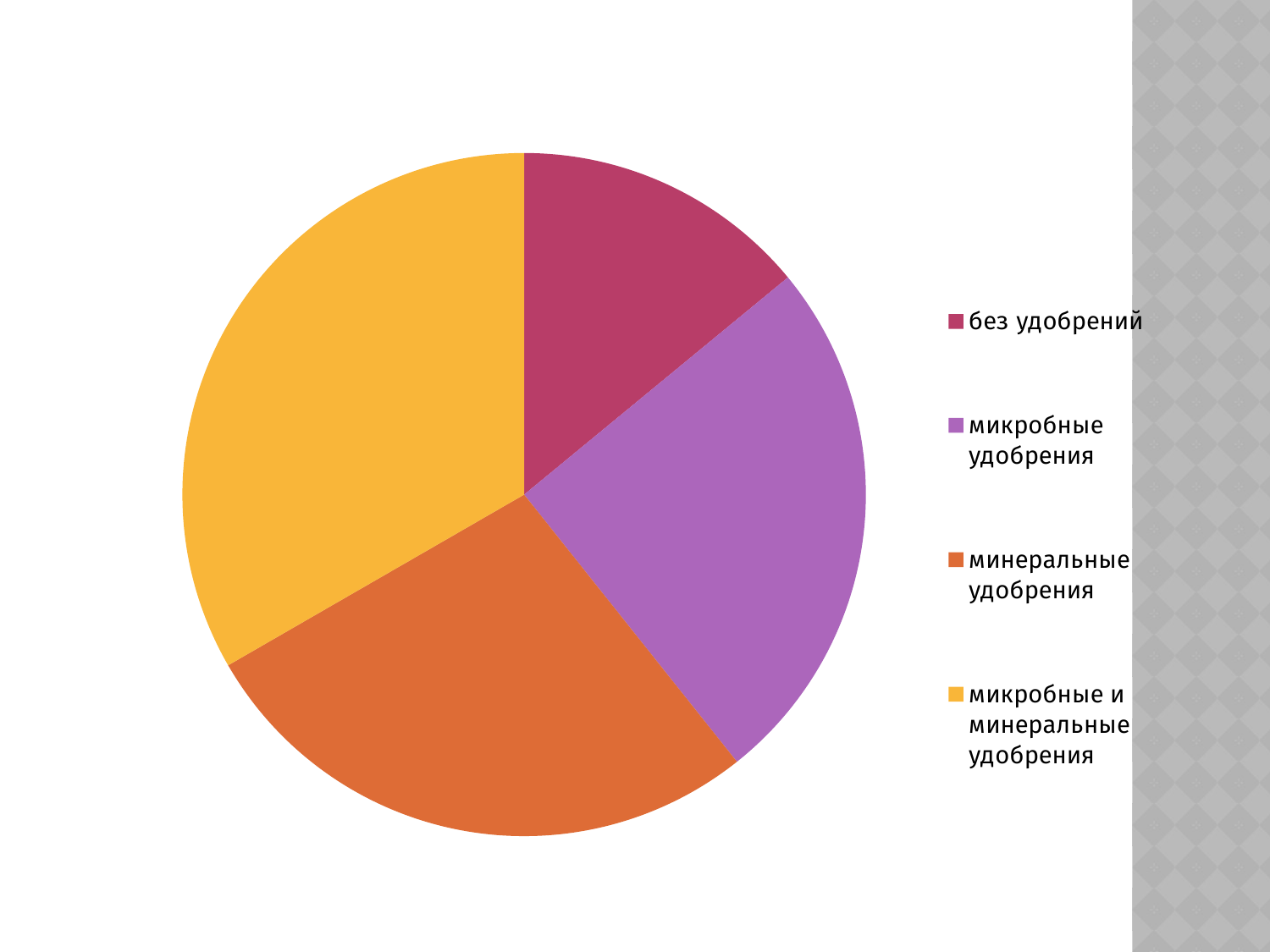

#

### Chart

| Category | Продажи |
|---|---|
| без удобрений | 400.0 |
| микробные удобрения | 720.0 |
| минеральные удобрения | 780.0 |
| микробные и минеральные удобрения | 950.0 |